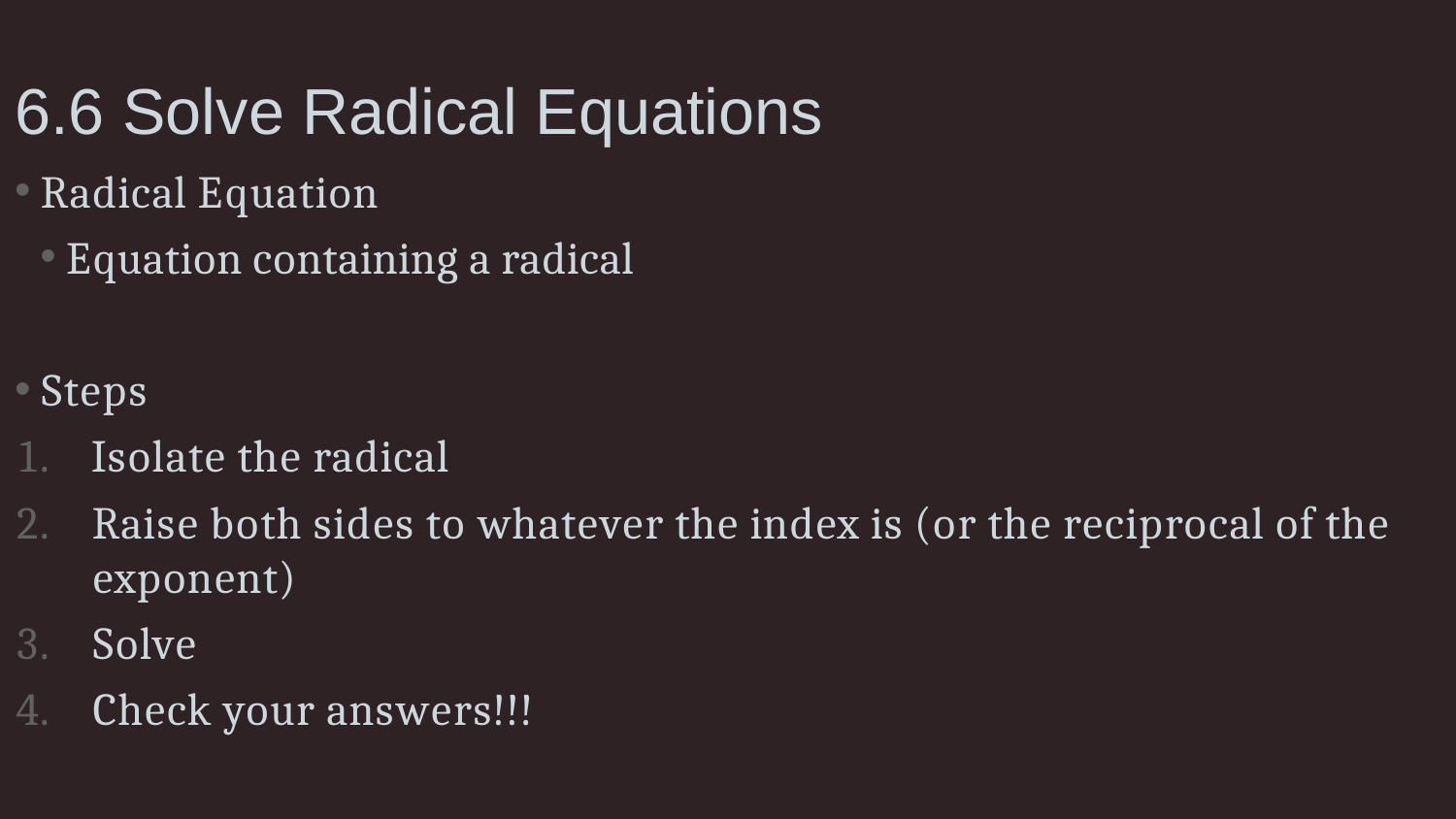

# 6.6 Solve Radical Equations
Radical Equation
Equation containing a radical

Steps
Isolate the radical
Raise both sides to whatever the index is (or the reciprocal of the exponent)
Solve
Check your answers!!!